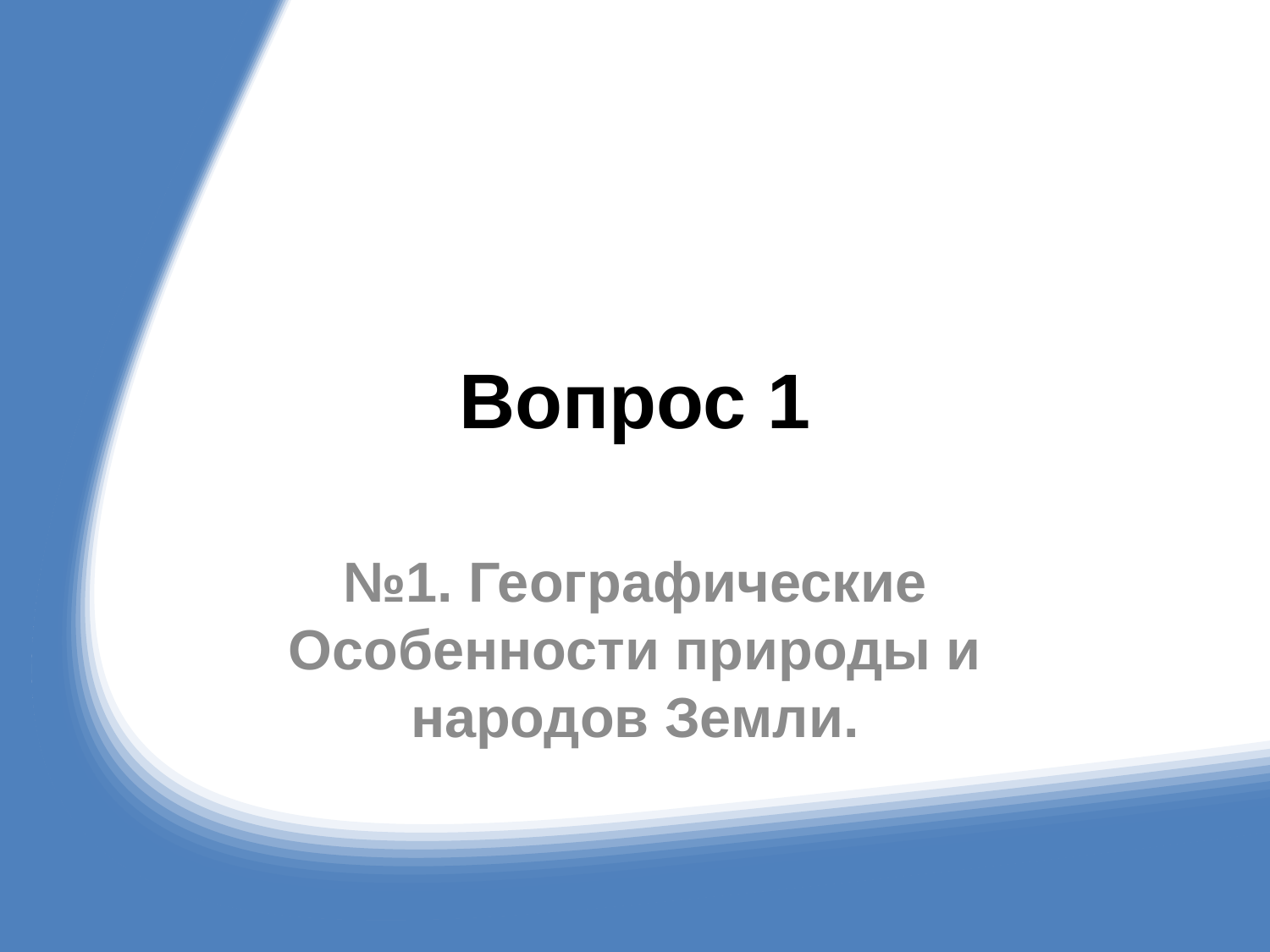

# Вопрос 1
№1. Географические Особенности природы и народов Земли.